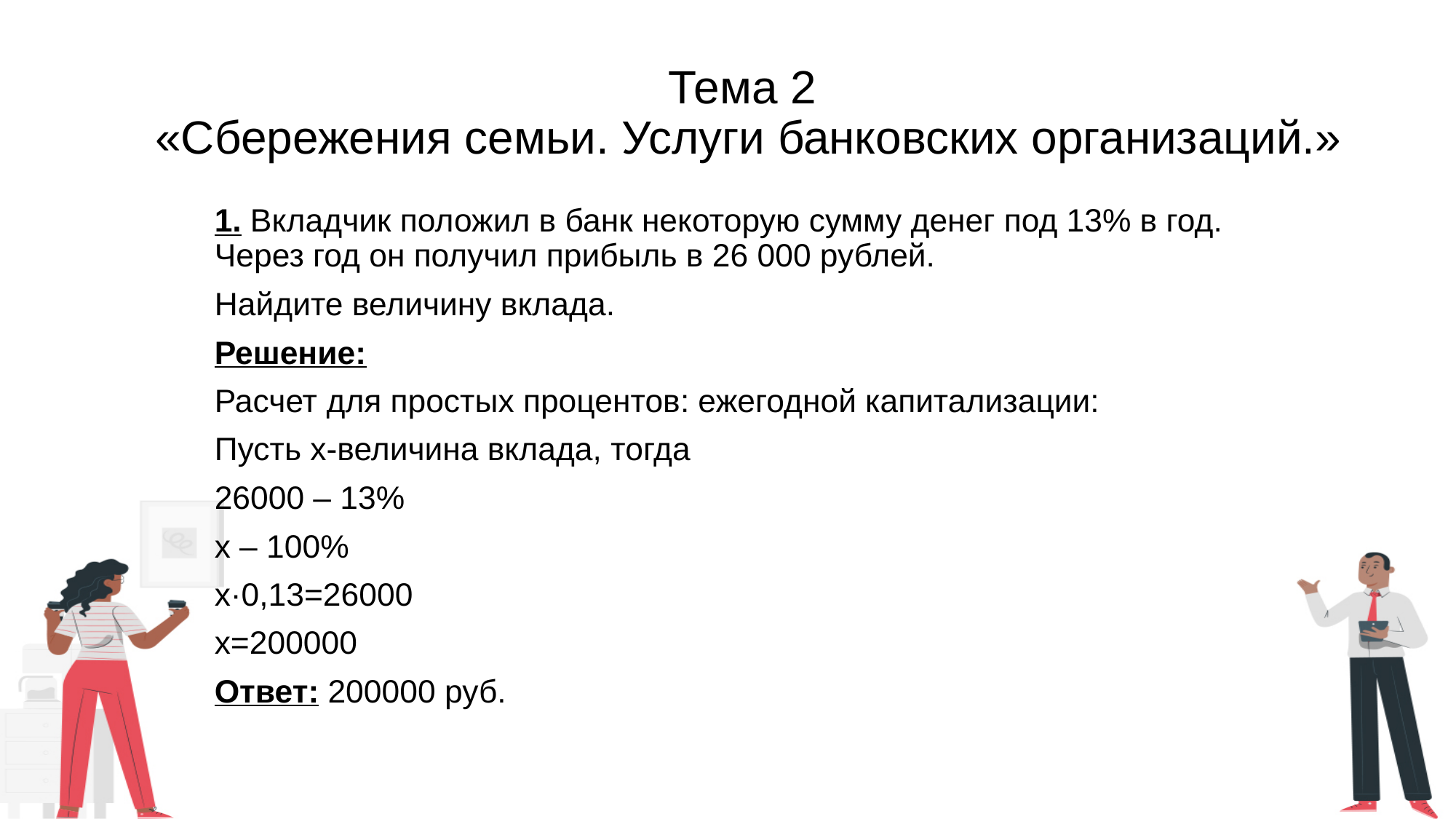

# Тема 2 «Сбережения семьи. Услуги банковских организаций.»
1. Вкладчик положил в банк некоторую сумму денег под 13% в год. Через год он получил прибыль в 26 000 рублей.
Найдите величину вклада.
Решение:
Расчет для простых процентов: ежегодной капитализации:
Пусть х-величина вклада, тогда
26000 – 13%
х – 100%
х·0,13=26000
х=200000
Ответ: 200000 руб.